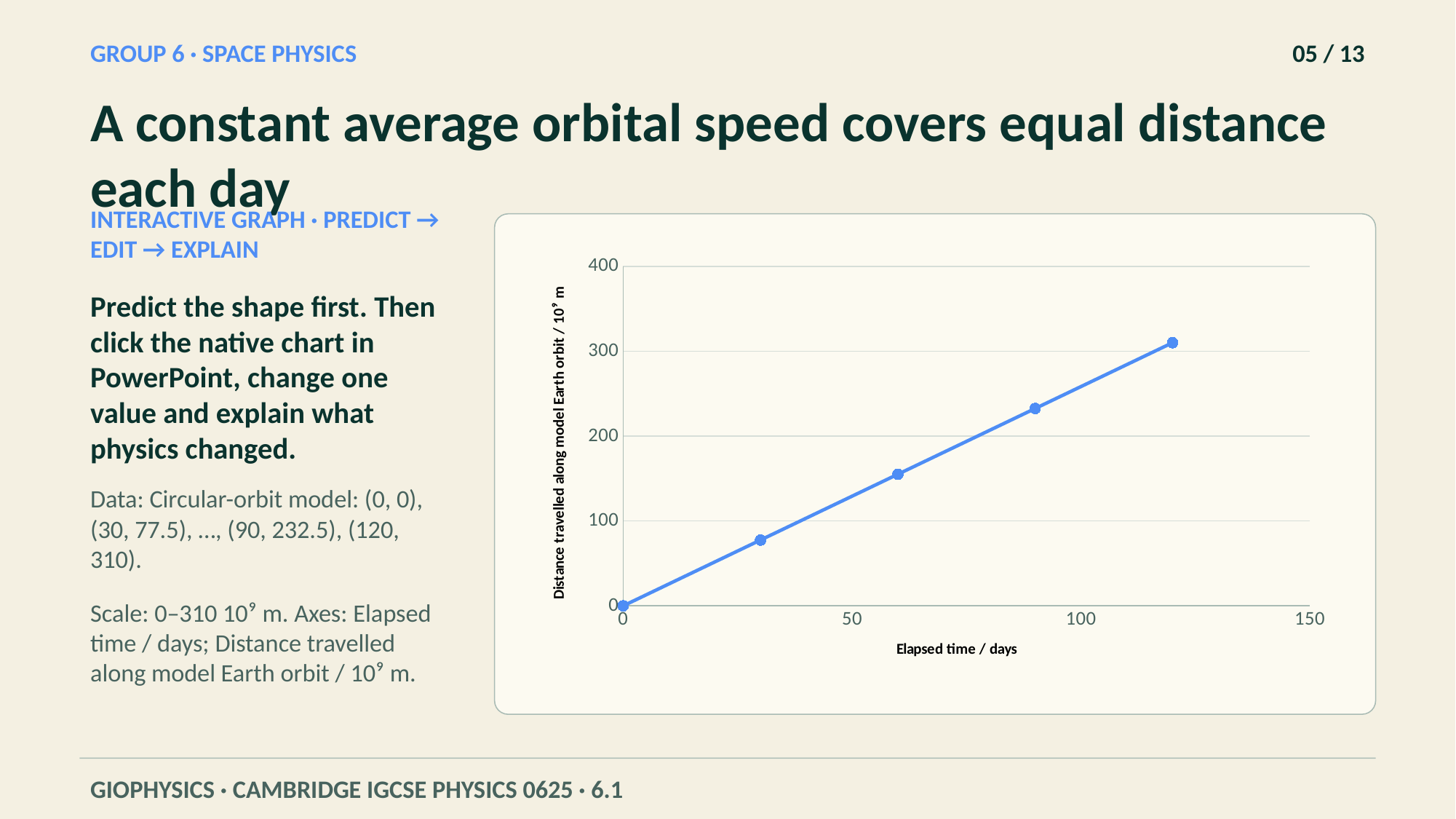

GROUP 6 · SPACE PHYSICS
05 / 13
A constant average orbital speed covers equal distance each day
INTERACTIVE GRAPH · PREDICT → EDIT → EXPLAIN

### Chart

| Category |  |
|---|---|
Predict the shape first. Then click the native chart in PowerPoint, change one value and explain what physics changed.
Data: Circular-orbit model: (0, 0), (30, 77.5), …, (90, 232.5), (120, 310).
Scale: 0–310 10⁹ m. Axes: Elapsed time / days; Distance travelled along model Earth orbit / 10⁹ m.

GIOPHYSICS · CAMBRIDGE IGCSE PHYSICS 0625 · 6.1